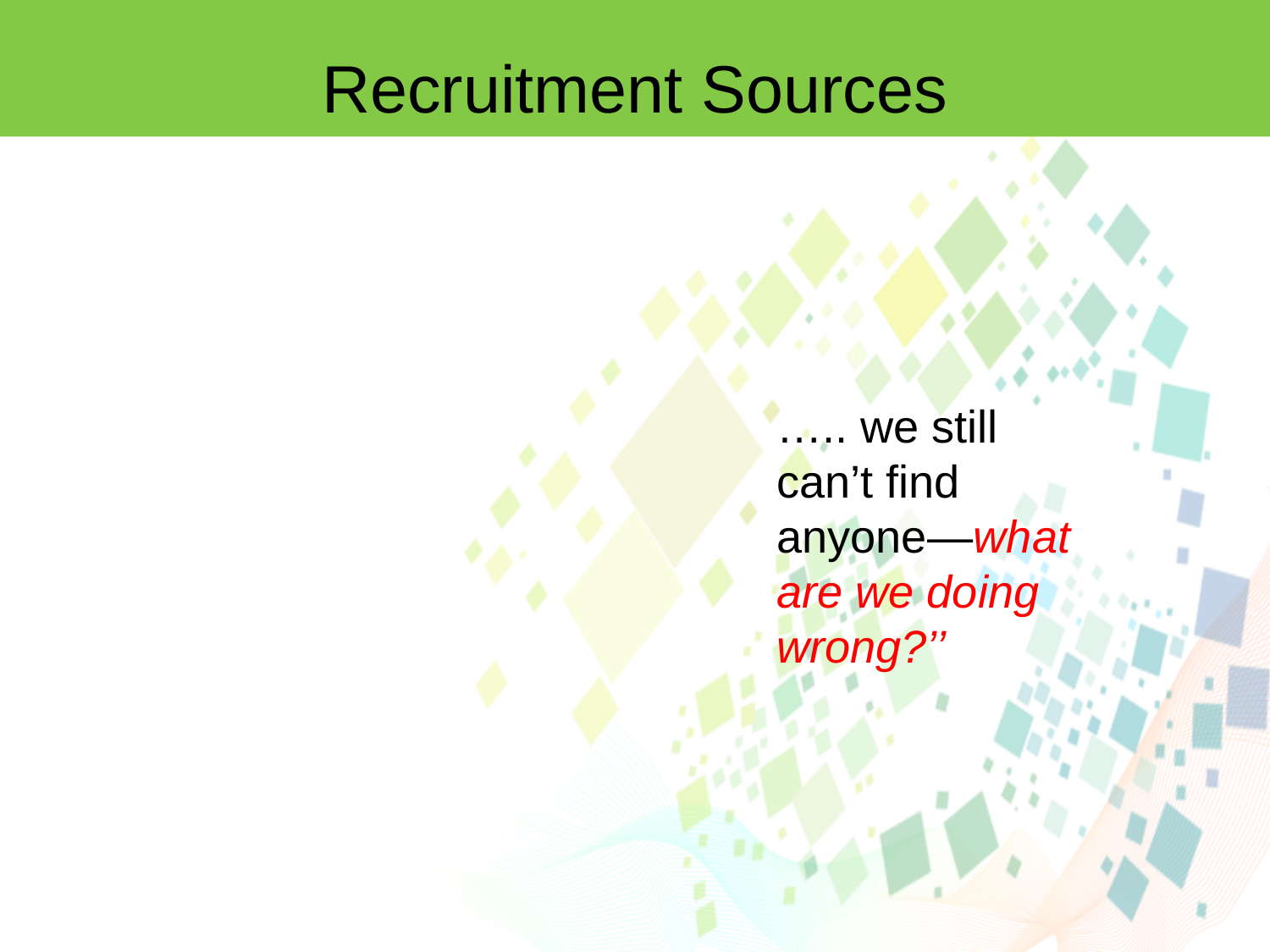

Recruitment Sources
….. we still can’t find anyone—what are we doing wrong?’’